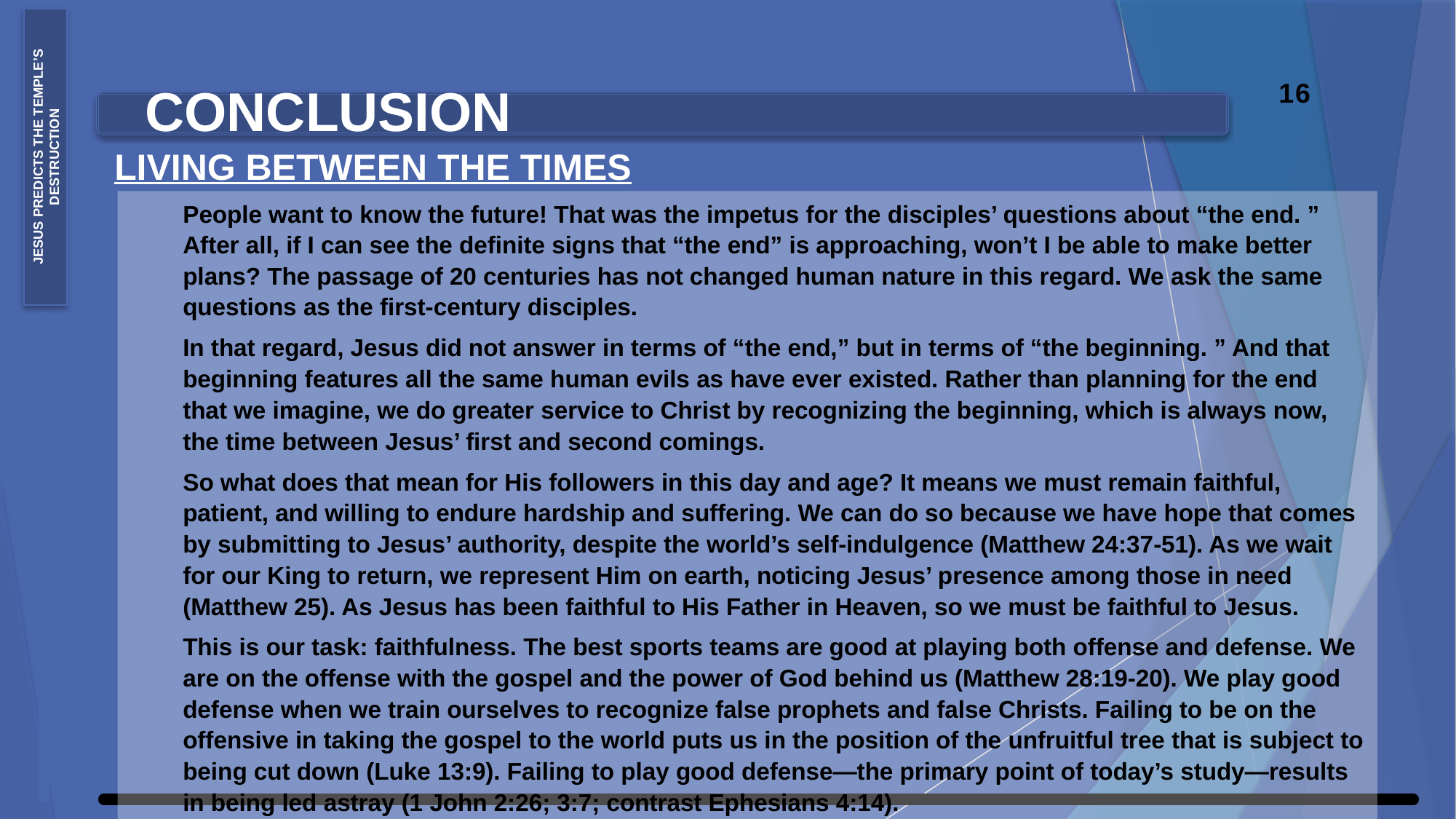

16

  Conclusion
Living Between the Times
Jesus Predicts the Temple’s Destruction
People want to know the future! That was the impetus for the disciples’ questions about “the end. ” After all, if I can see the definite signs that “the end” is approaching, won’t I be able to make better plans? The passage of 20 centuries has not changed human nature in this regard. We ask the same questions as the first-century disciples.

In that regard, Jesus did not answer in terms of “the end,” but in terms of “the beginning. ” And that beginning features all the same human evils as have ever existed. Rather than planning for the end that we imagine, we do greater service to Christ by recognizing the beginning, which is always now, the time between Jesus’ first and second comings.

So what does that mean for His followers in this day and age? It means we must remain faithful, patient, and willing to endure hardship and suffering. We can do so because we have hope that comes by submitting to Jesus’ authority, despite the world’s self-indulgence (Matthew 24:37-51). As we wait for our King to return, we represent Him on earth, noticing Jesus’ presence among those in need (Matthew 25). As Jesus has been faithful to His Father in Heaven, so we must be faithful to Jesus.

This is our task: faithfulness. The best sports teams are good at playing both offense and defense. We are on the offense with the gospel and the power of God behind us (Matthew 28:19-20). We play good defense when we train ourselves to recognize false prophets and false Christs. Failing to be on the offensive in taking the gospel to the world puts us in the position of the unfruitful tree that is subject to being cut down (Luke 13:9). Failing to play good defense—the primary point of today’s study—results in being led astray (1 John 2:26; 3:7; contrast Ephesians 4:14).